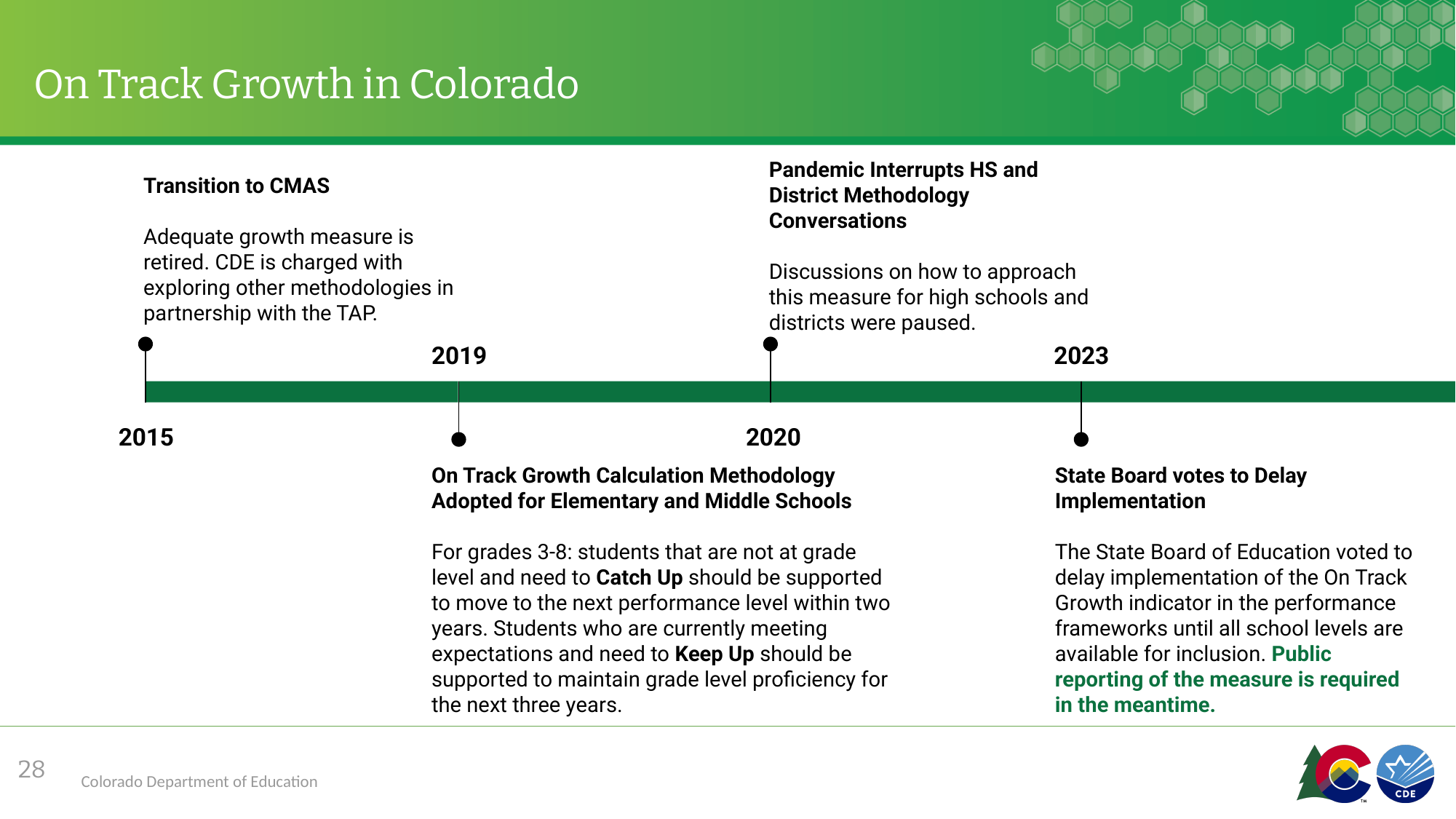

# On Track Growth in Colorado
Pandemic Interrupts HS and District Methodology Conversations

Discussions on how to approach this measure for high schools and districts were paused.

2020

Transition to CMAS

Adequate growth measure is retired. CDE is charged with exploring other methodologies in partnership with the TAP.

2015

2019

On Track Growth Calculation Methodology Adopted for Elementary and Middle Schools

For grades 3-8: students that are not at grade level and need to Catch Up should be supported to move to the next performance level within two years. Students who are currently meeting expectations and need to Keep Up should be supported to maintain grade level proficiency for the next three years.

2023

State Board votes to Delay Implementation

The State Board of Education voted to delay implementation of the On Track Growth indicator in the performance frameworks until all school levels are available for inclusion. Public reporting of the measure is required in the meantime.

28